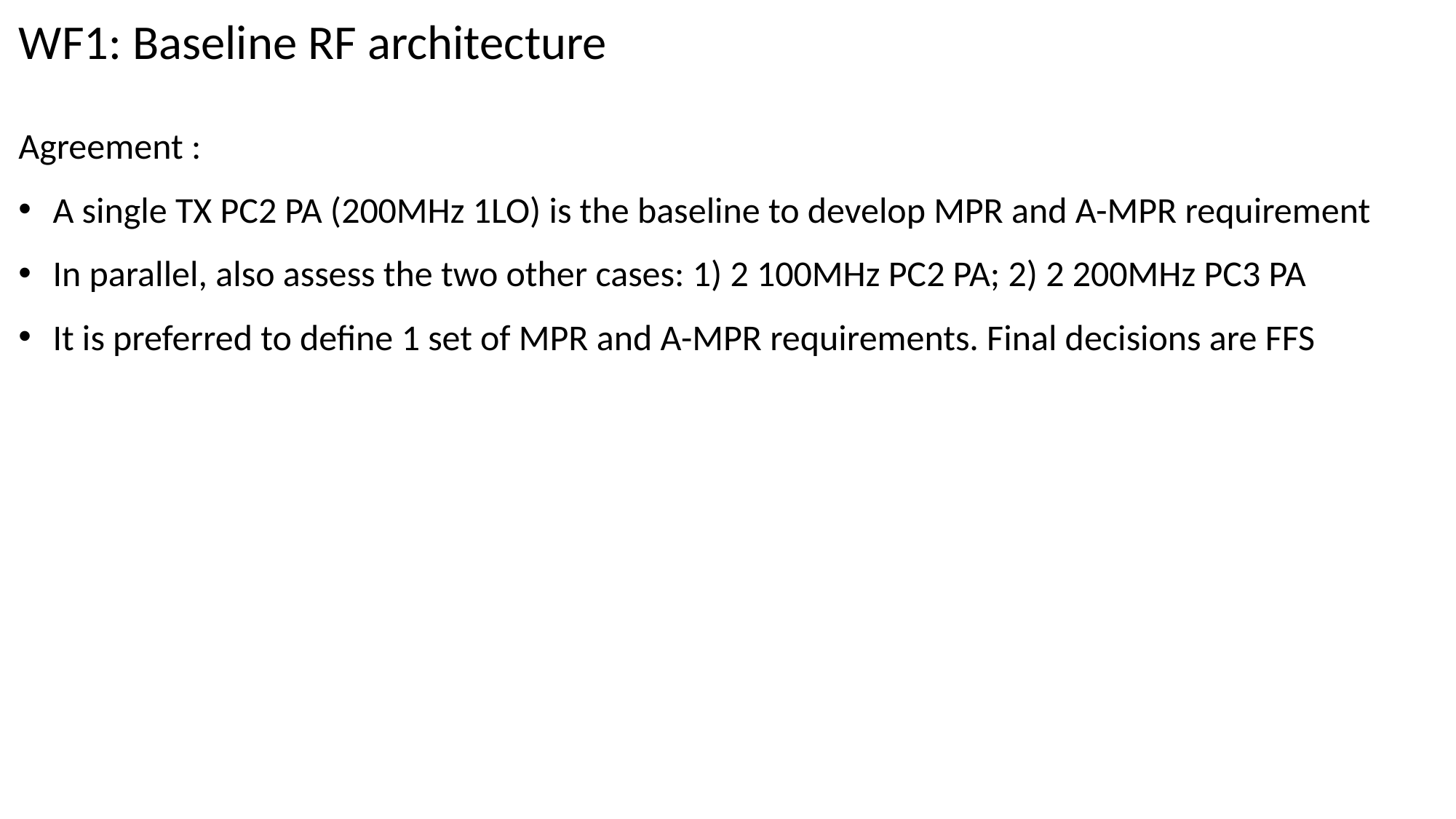

# WF1: Baseline RF architecture
Agreement :
A single TX PC2 PA (200MHz 1LO) is the baseline to develop MPR and A-MPR requirement
In parallel, also assess the two other cases: 1) 2 100MHz PC2 PA; 2) 2 200MHz PC3 PA
It is preferred to define 1 set of MPR and A-MPR requirements. Final decisions are FFS